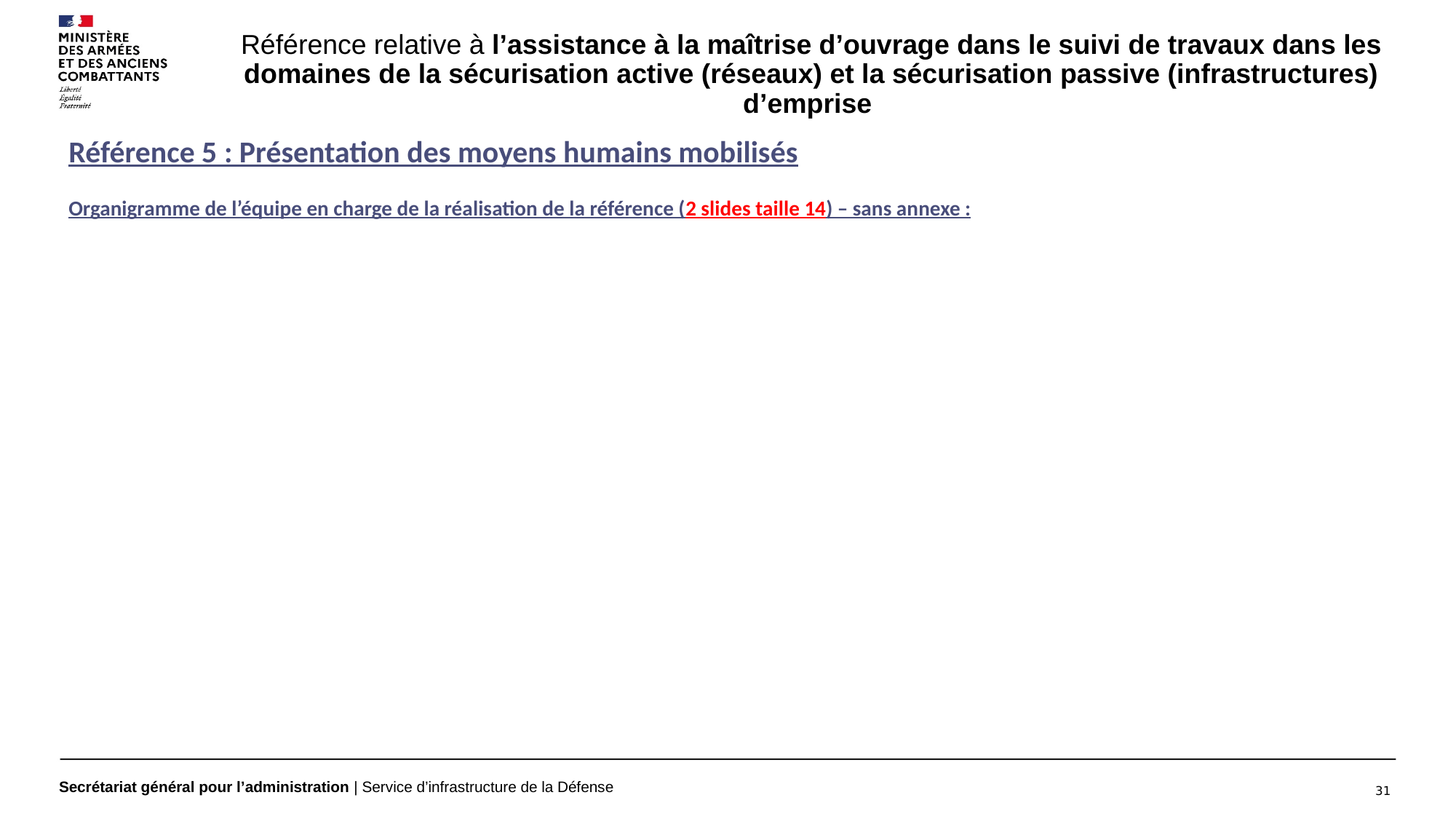

# Référence relative à l’assistance à la maîtrise d’ouvrage dans le suivi de travaux dans les domaines de la sécurisation active (réseaux) et la sécurisation passive (infrastructures) d’emprise
Référence 5 : Présentation des moyens humains mobilisés

Organigramme de l’équipe en charge de la réalisation de la référence (2 slides taille 14) – sans annexe :

31